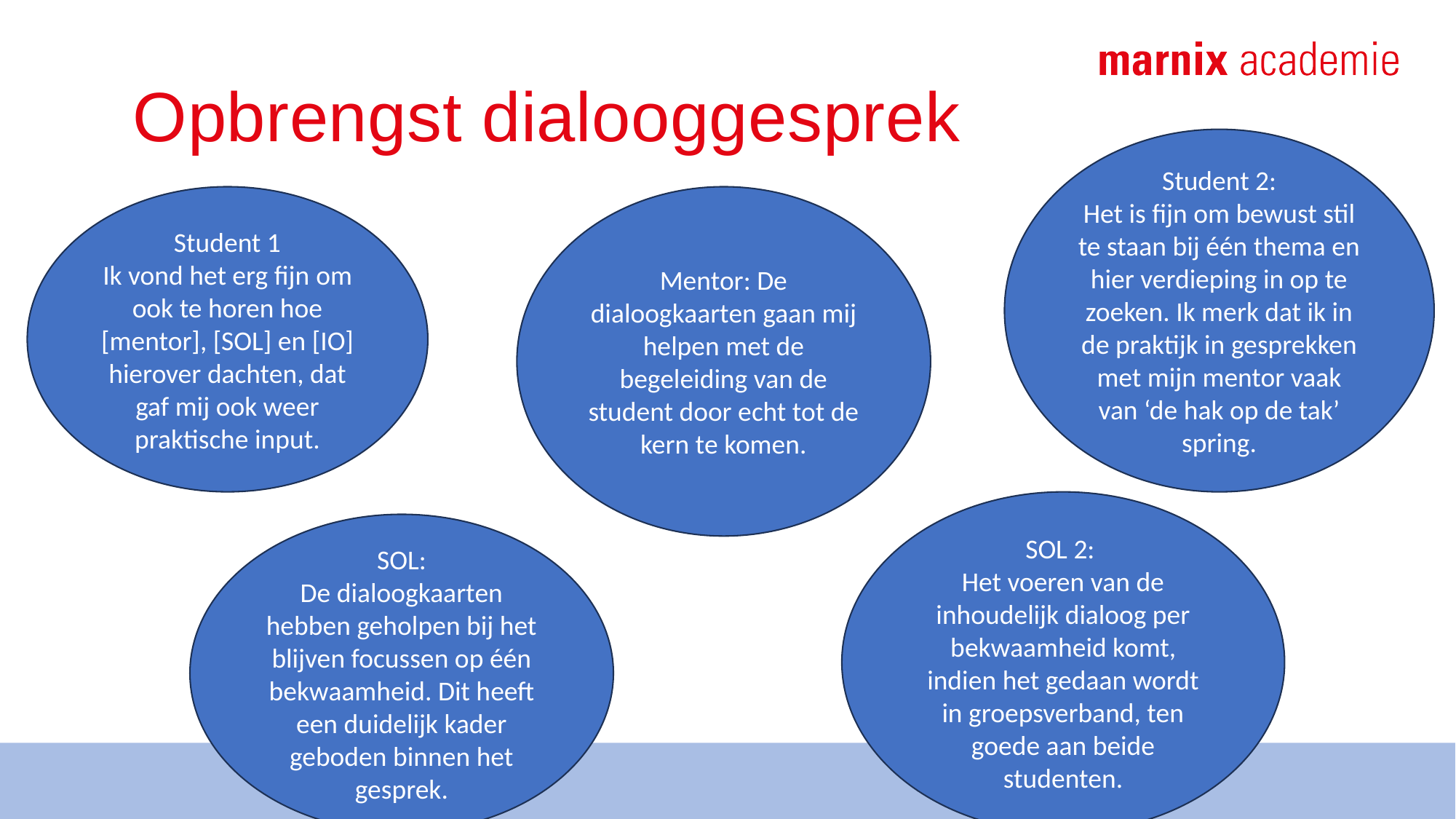

# Opbrengst dialooggesprek
Student 2:
Het is fijn om bewust stil te staan bij één thema en hier verdieping in op te zoeken. Ik merk dat ik in de praktijk in gesprekken met mijn mentor vaak van ‘de hak op de tak’ spring.
Student 1
Ik vond het erg fijn om ook te horen hoe [mentor], [SOL] en [IO] hierover dachten, dat gaf mij ook weer praktische input.
Mentor: De dialoogkaarten gaan mij helpen met de begeleiding van de student door echt tot de kern te komen.
SOL 2:
Het voeren van de inhoudelijk dialoog per bekwaamheid komt, indien het gedaan wordt in groepsverband, ten goede aan beide studenten.
SOL:
De dialoogkaarten hebben geholpen bij het blijven focussen op één bekwaamheid. Dit heeft een duidelijk kader geboden binnen het gesprek.